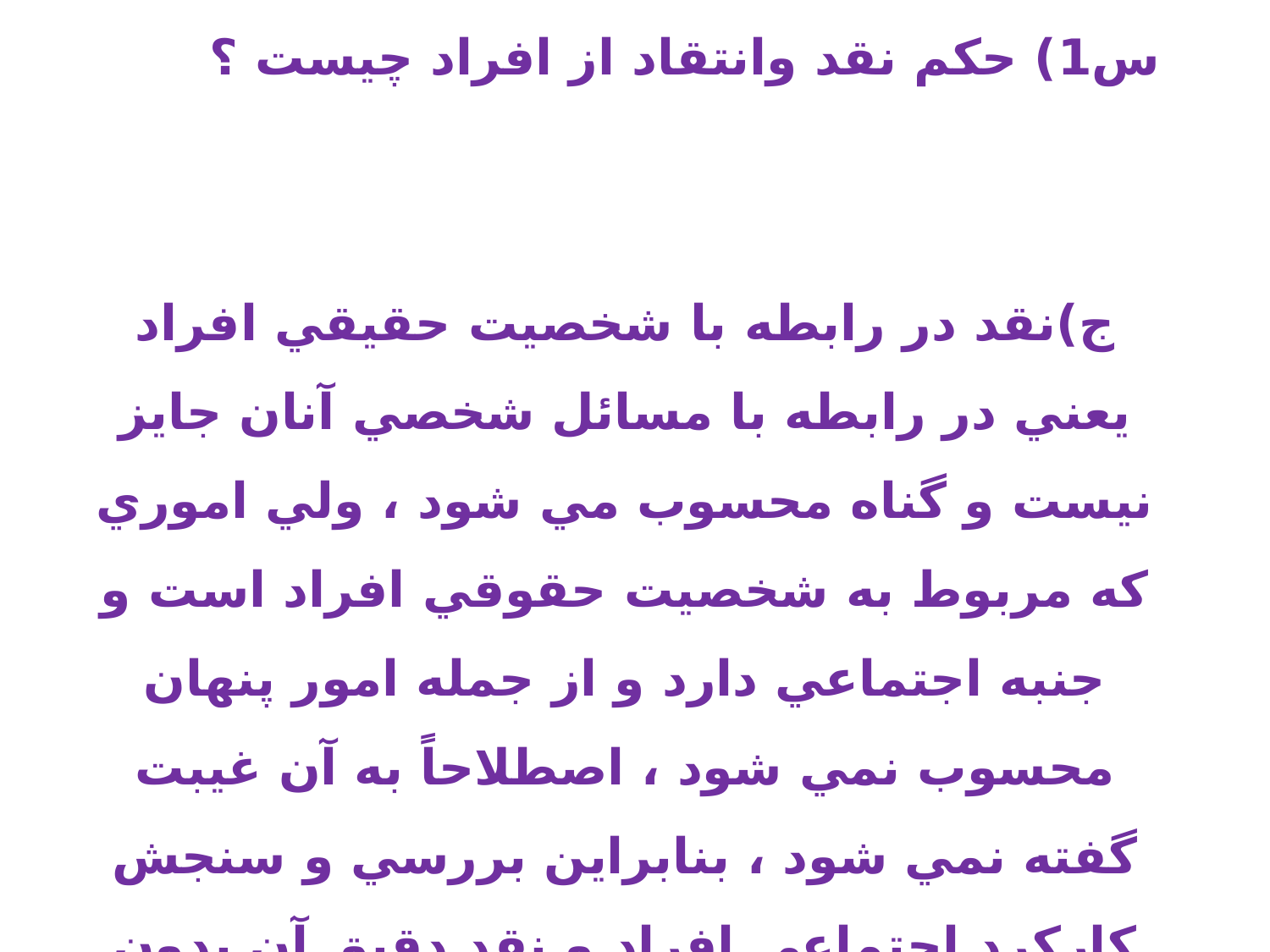

5)نقد وانتقادازافراددرمقام تحلیل
س1) حکم نقد وانتقاد از افراد چیست ؟                                                                                                                                  ج)نقد در رابطه با شخصيت حقيقي افراد يعني در رابطه با مسائل شخصي آنان جايز نيست و گناه محسوب مي شود ، ولي اموري كه مربوط به شخصيت حقوقي افراد است و جنبه اجتماعي دارد و از جمله امور پنهان محسوب نمي شود ، اصطلاحاً به آن غيبت گفته نمي شود ، بنابراين بررسي و سنجش كاركرد اجتماعي افراد و نقد دقيق آن بدون تكيه بر ظنيّات و افراط و تفريط ها و با هدف اصلاح امور جامعه اشكال ندارد.